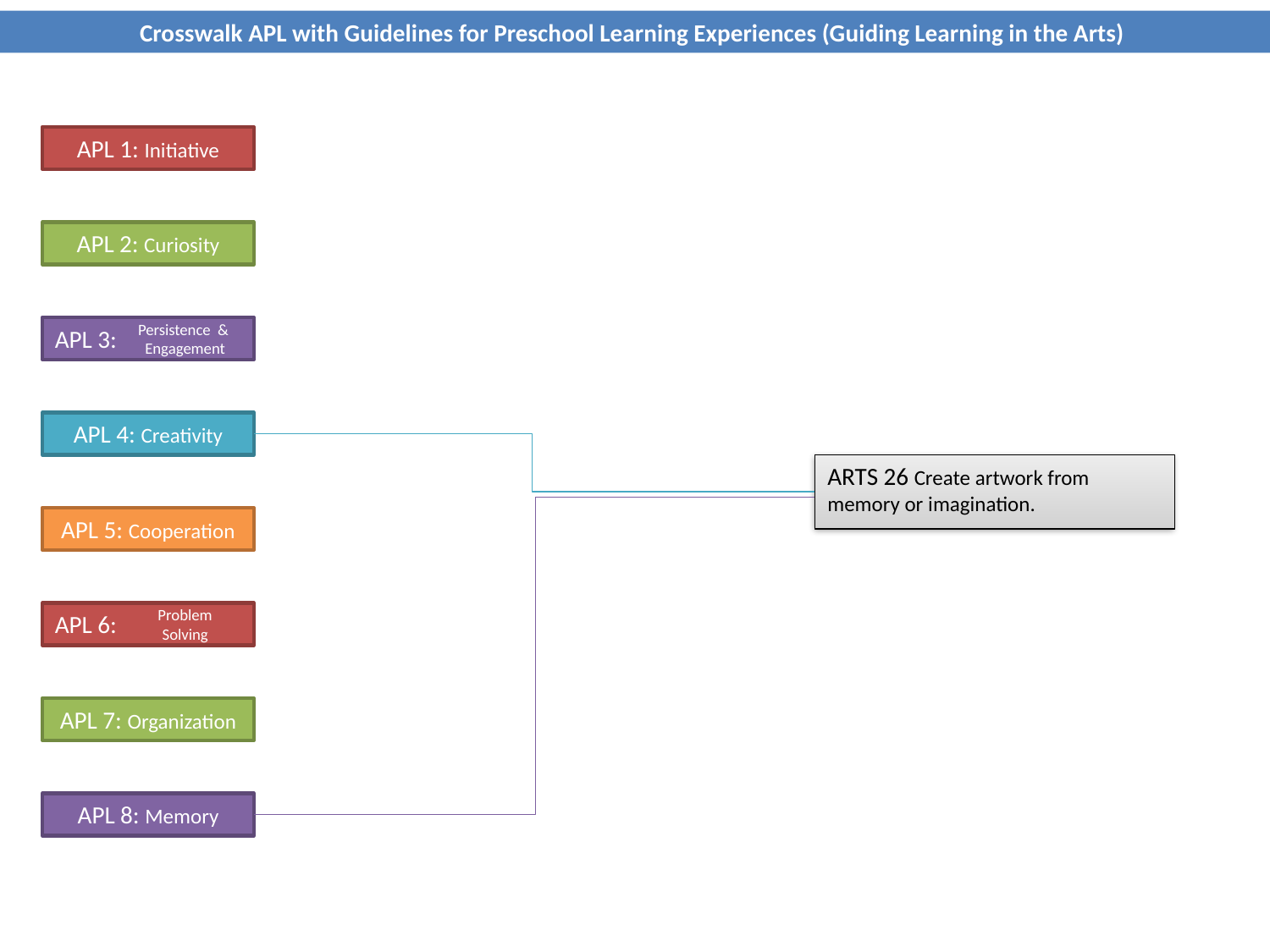

Crosswalk APL with Guidelines for Preschool Learning Experiences (Guiding Learning in the Arts)
APL 1: Initiative

APL 2: Curiosity

APL 3:

Persistence  &
Engagement
APL 4: Creativity

ARTS 26 Create artwork from memory or imagination.
APL 5: Cooperation

APL 6:

Problem
Solving
APL 7: Organization

APL 8: Memory